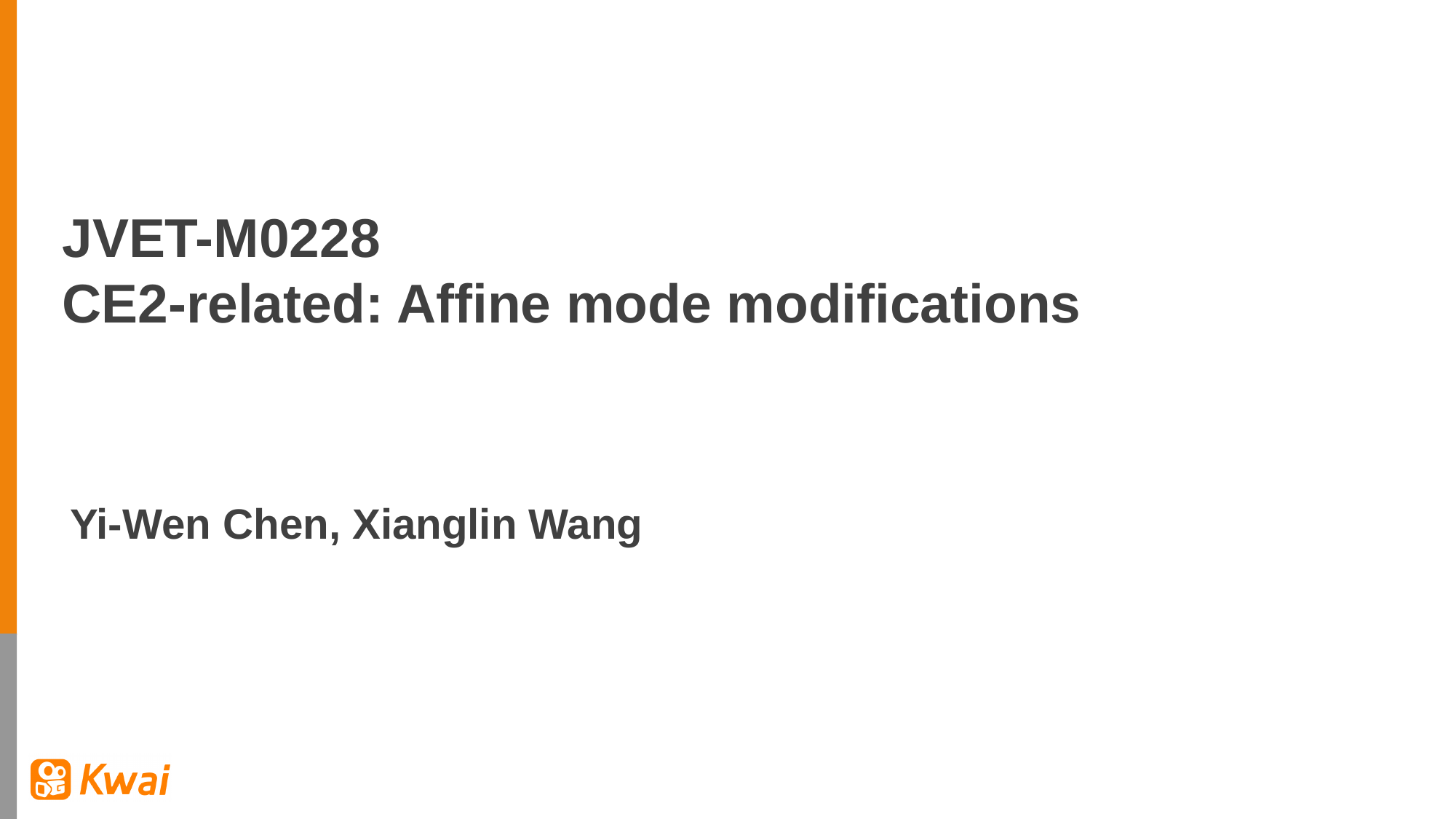

JVET-M0228
CE2-related: Affine mode modifications
Yi-Wen Chen, Xianglin Wang